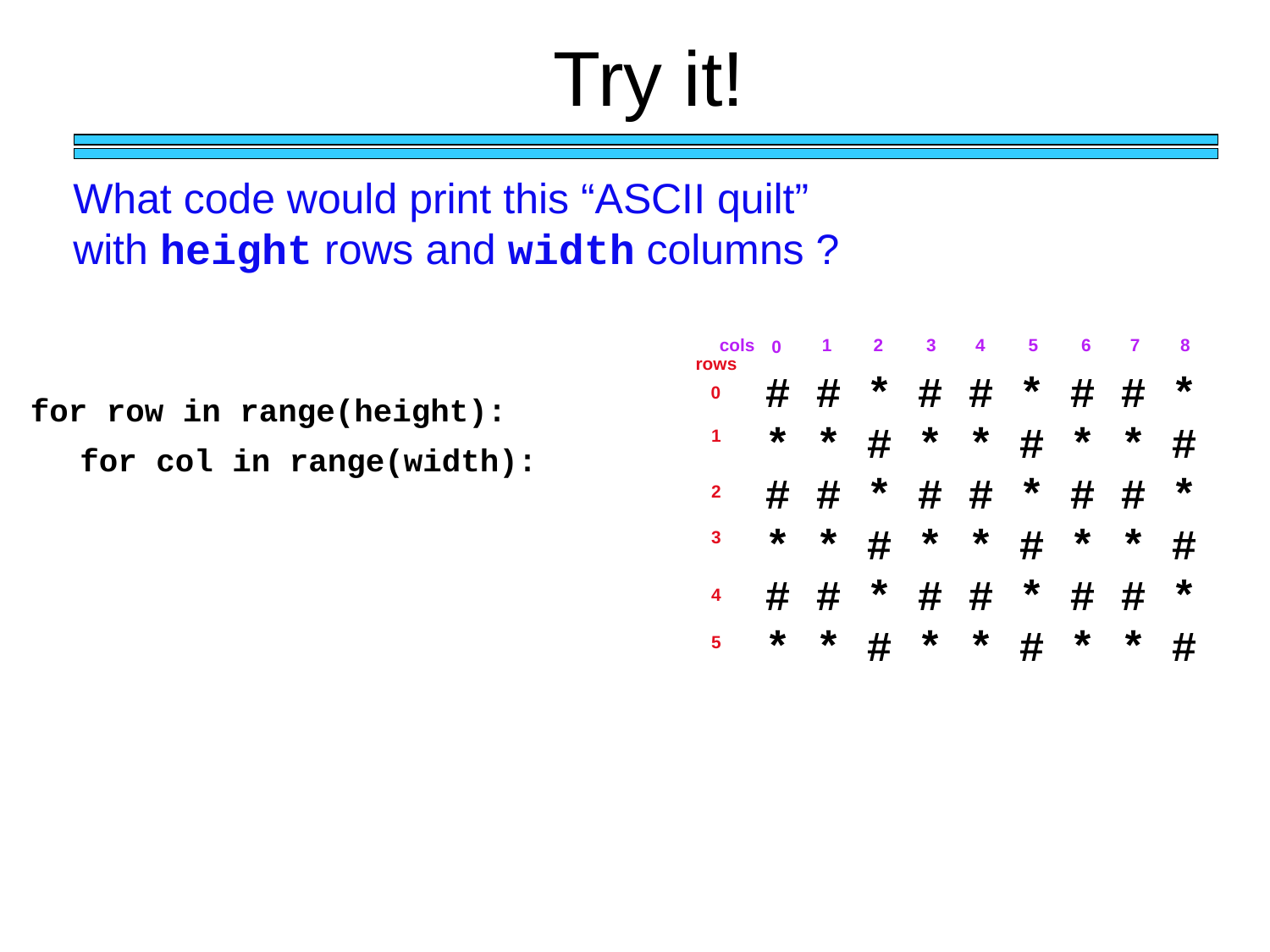

# Try it!

What code would print this “ASCII quilt”
with height rows and width columns ?
cols
1
2
3
4
5
6
7
8
0
rows
# # * # # * # # *
* * # * * # * * #
# # * # # * # # *
* * # * * # * * #
# # * # # * # # *
* * # * * # * * #
0
for row in range(height):
1
for col in range(width):
2
3
4
5